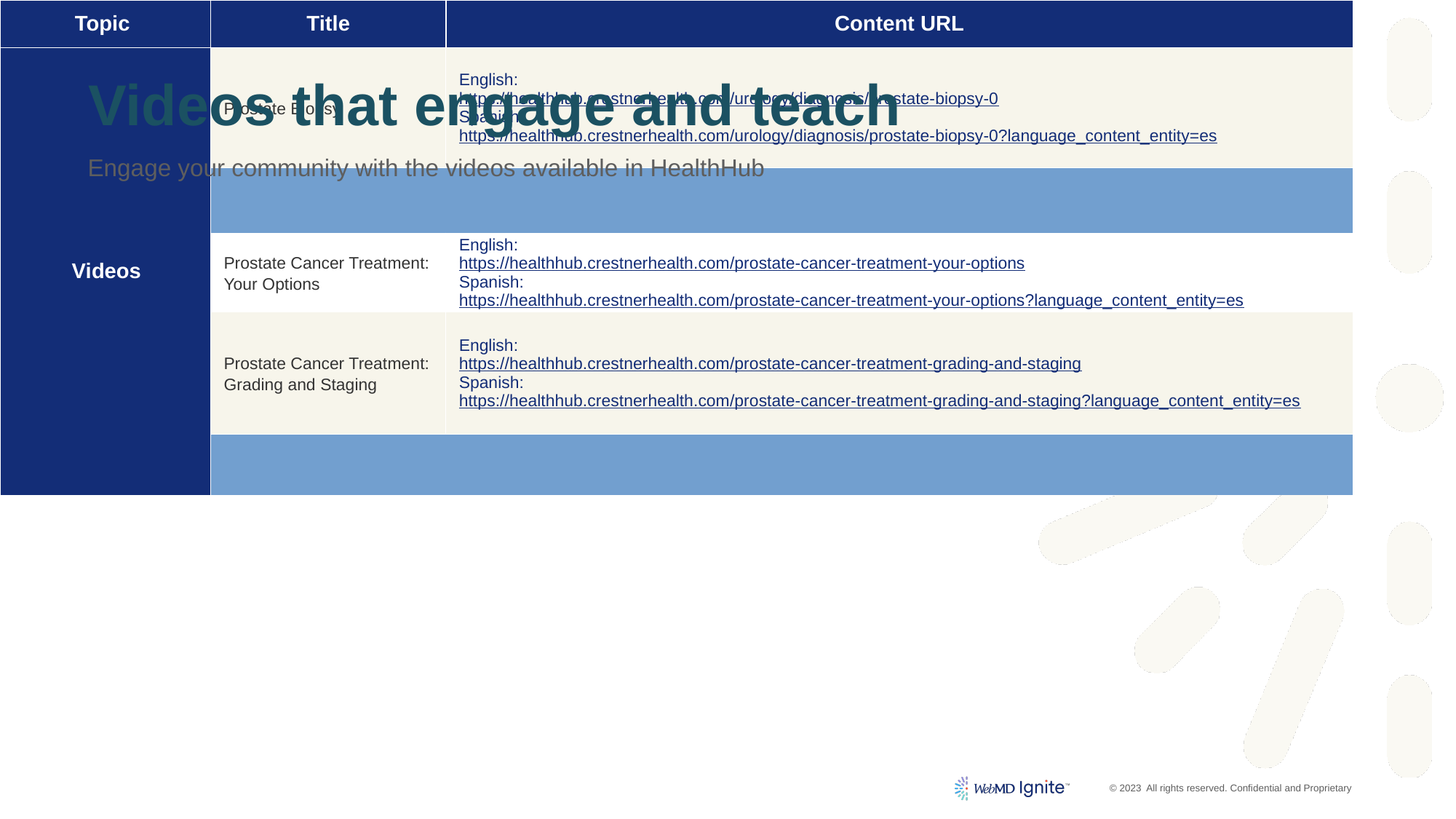

# Videos that engage and teach
Engage your community with the videos available in HealthHub
| Topic | Title | Content URL |
| --- | --- | --- |
| Videos | Prostate Biopsy | English: https://healthhub.crestnerhealth.com/urology/diagnosis/prostate-biopsy-0 Spanish: https://healthhub.crestnerhealth.com/urology/diagnosis/prostate-biopsy-0?language\_content\_entity=es |
|  |  |  |
|  | Prostate Cancer Treatment: Your Options | English: https://healthhub.crestnerhealth.com/prostate-cancer-treatment-your-options Spanish: https://healthhub.crestnerhealth.com/prostate-cancer-treatment-your-options?language\_content\_entity=es |
|  | Prostate Cancer Treatment: Grading and Staging | English: https://healthhub.crestnerhealth.com/prostate-cancer-treatment-grading-and-staging Spanish: https://healthhub.crestnerhealth.com/prostate-cancer-treatment-grading-and-staging?language\_content\_entity=es |
|  |  |  |
|  | Testicular Cancer Screening | English: https://healthhub.crestnerhealth.com/urology/types/testicular-cancer-screening Spanish: https://healthhub.crestnerhealth.com/urology/types/testicular-cancer-screening?language\_content\_entity=es |
|  | Benign Prostatic Hyperplasia | English: https://healthhub.crestnerhealth.com/urology/types/benign-prostatic-hyperplasia-bph Spanish: https://healthhub.crestnerhealth.com/urology/types/benign-prostatic-hyperplasia-bph?language\_content\_entity=es |